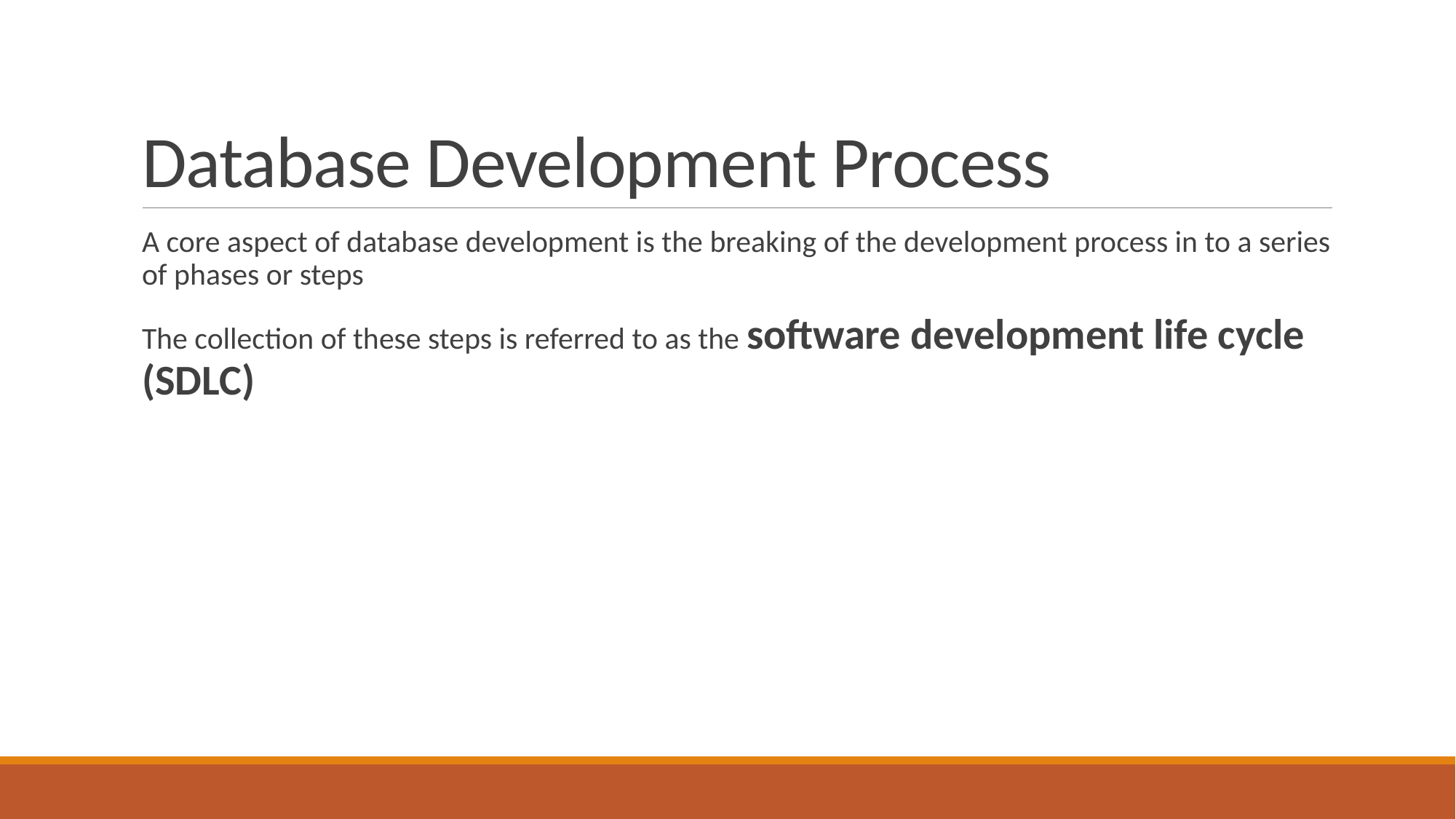

# Database Development Process
A core aspect of database development is the breaking of the development process in to a series of phases or steps
The collection of these steps is referred to as the software development life cycle (SDLC)